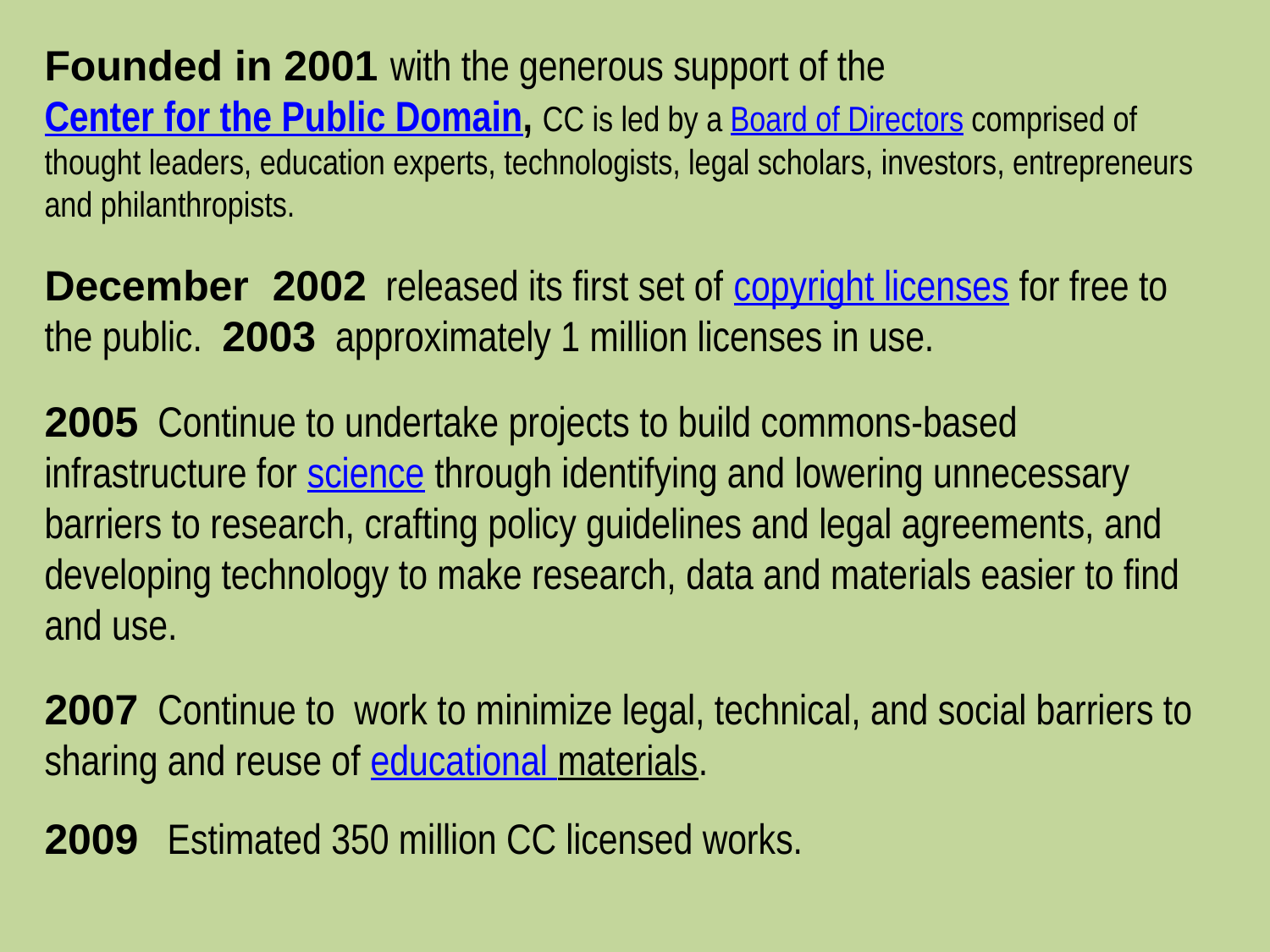

Founded in 2001 with the generous support of the Center for the Public Domain, CC is led by a Board of Directors comprised of thought leaders, education experts, technologists, legal scholars, investors, entrepreneurs and philanthropists.

December  2002  released its first set of copyright licenses for free to the public.  2003  approximately 1 million licenses in use.

2005  Continue to undertake projects to build commons-based infrastructure for science through identifying and lowering unnecessary barriers to research, crafting policy guidelines and legal agreements, and developing technology to make research, data and materials easier to find and use.

2007  Continue to  work to minimize legal, technical, and social barriers to sharing and reuse of educational materials.

2009   Estimated 350 million CC licensed works.